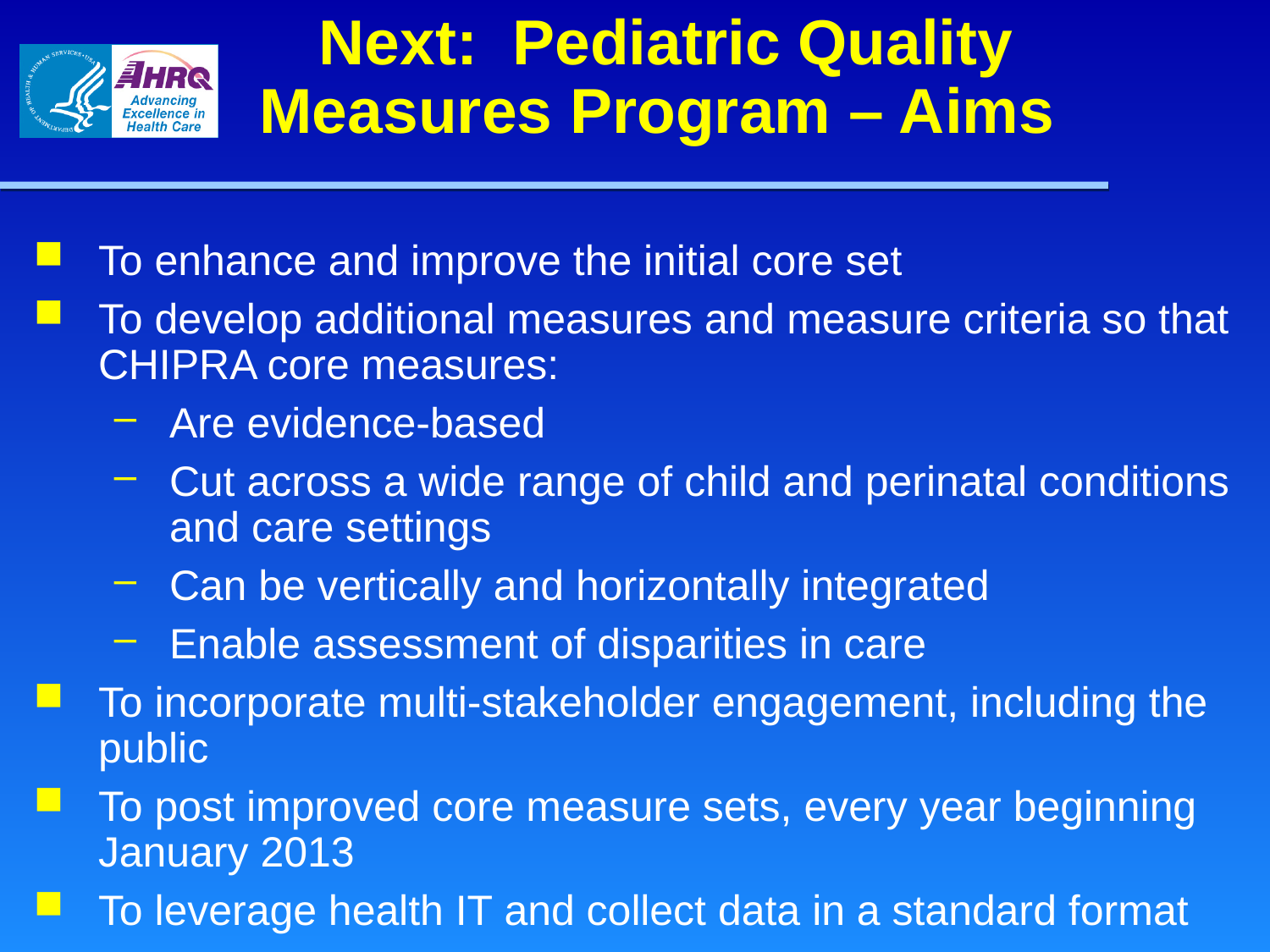

# Next:  Pediatric Quality Measures Program – Aims
To enhance and improve the initial core set
To develop additional measures and measure criteria so that CHIPRA core measures:
Are evidence-based
Cut across a wide range of child and perinatal conditions and care settings
Can be vertically and horizontally integrated
Enable assessment of disparities in care
To incorporate multi-stakeholder engagement, including the public
To post improved core measure sets, every year beginning January 2013
To leverage health IT and collect data in a standard format